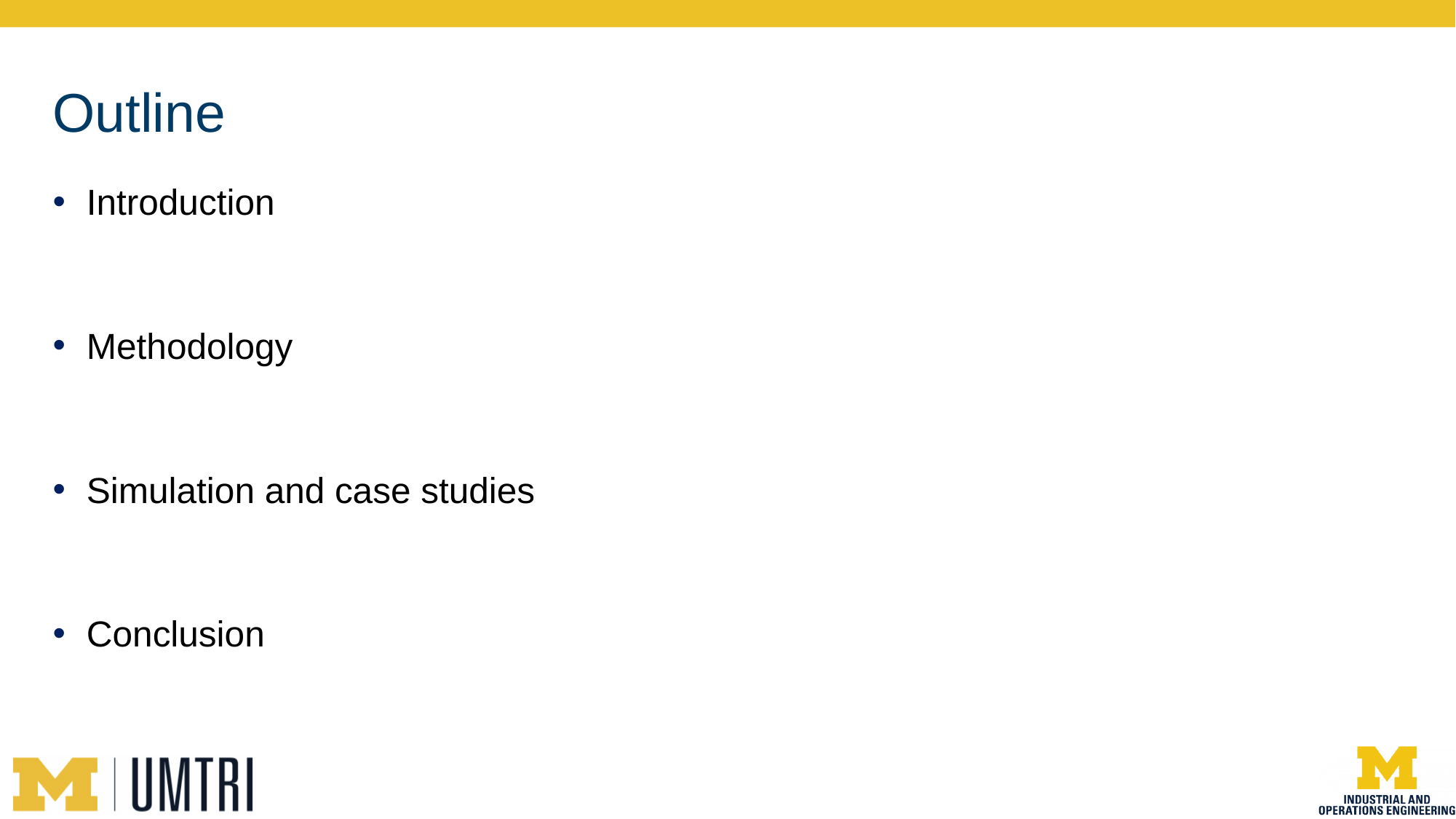

# Outline
Introduction

Methodology

Simulation and case studies

Conclusion